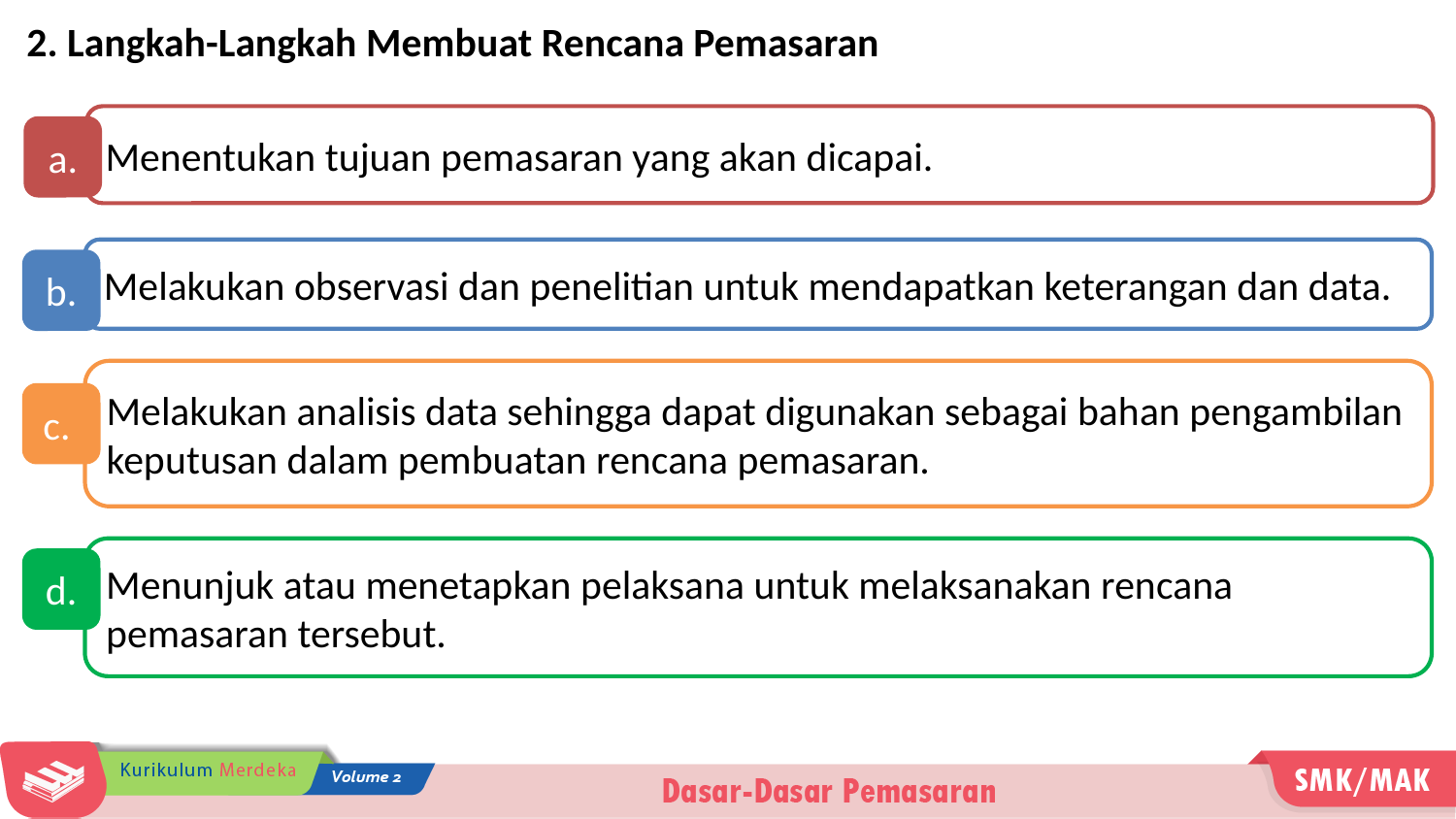

2. Langkah-Langkah Membuat Rencana Pemasaran
Menentukan tujuan pemasaran yang akan dicapai.
a.
Melakukan observasi dan penelitian untuk mendapatkan keterangan dan data.
b.
Melakukan analisis data sehingga dapat digunakan sebagai bahan pengambilan keputusan dalam pembuatan rencana pemasaran.
c.
Menunjuk atau menetapkan pelaksana untuk melaksanakan rencana pemasaran tersebut.
d.